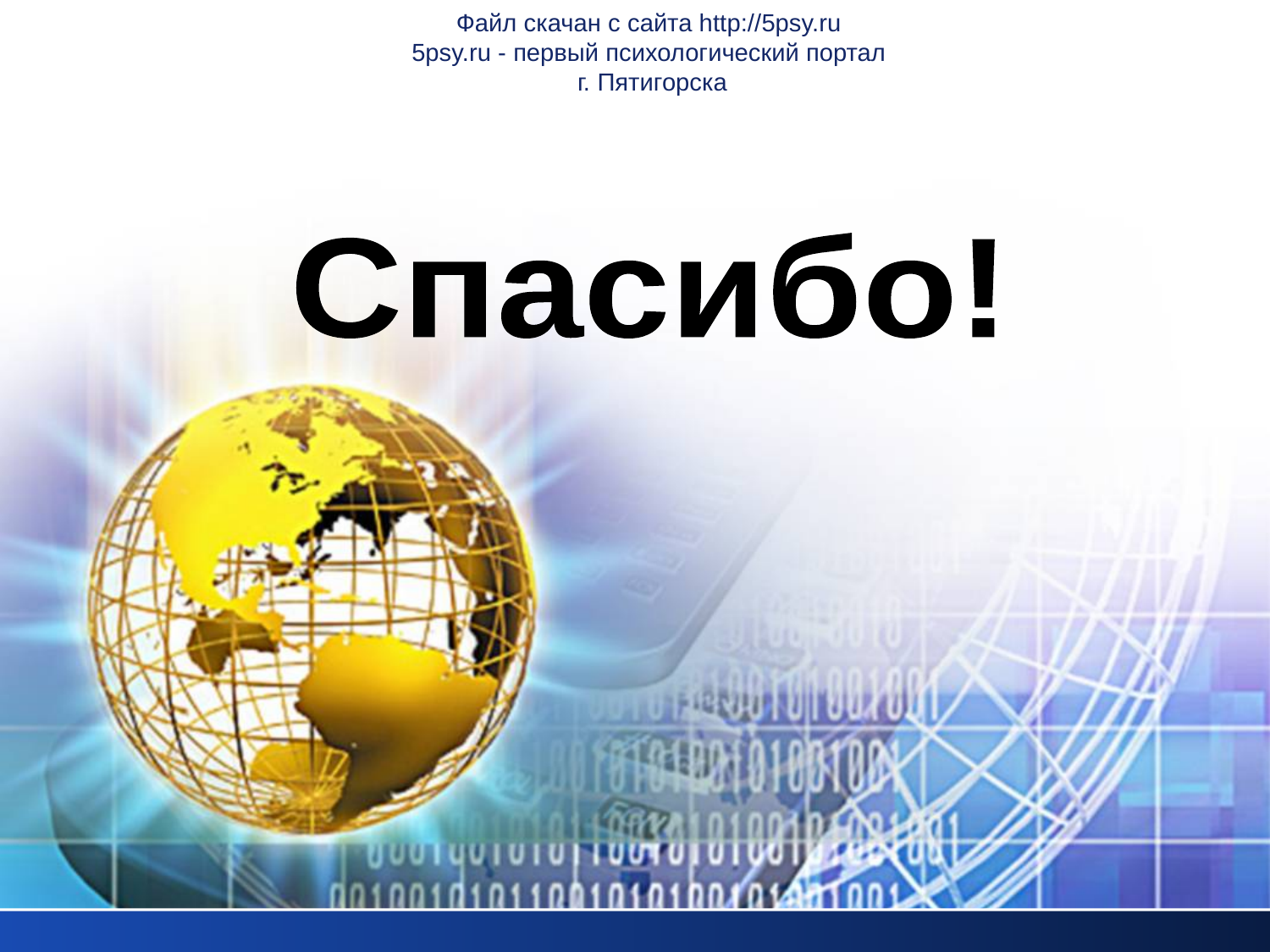

Файл скачан с сайта http://5psy.ru
5psy.ru - первый психологический портал
г. Пятигорска
Спасибо!